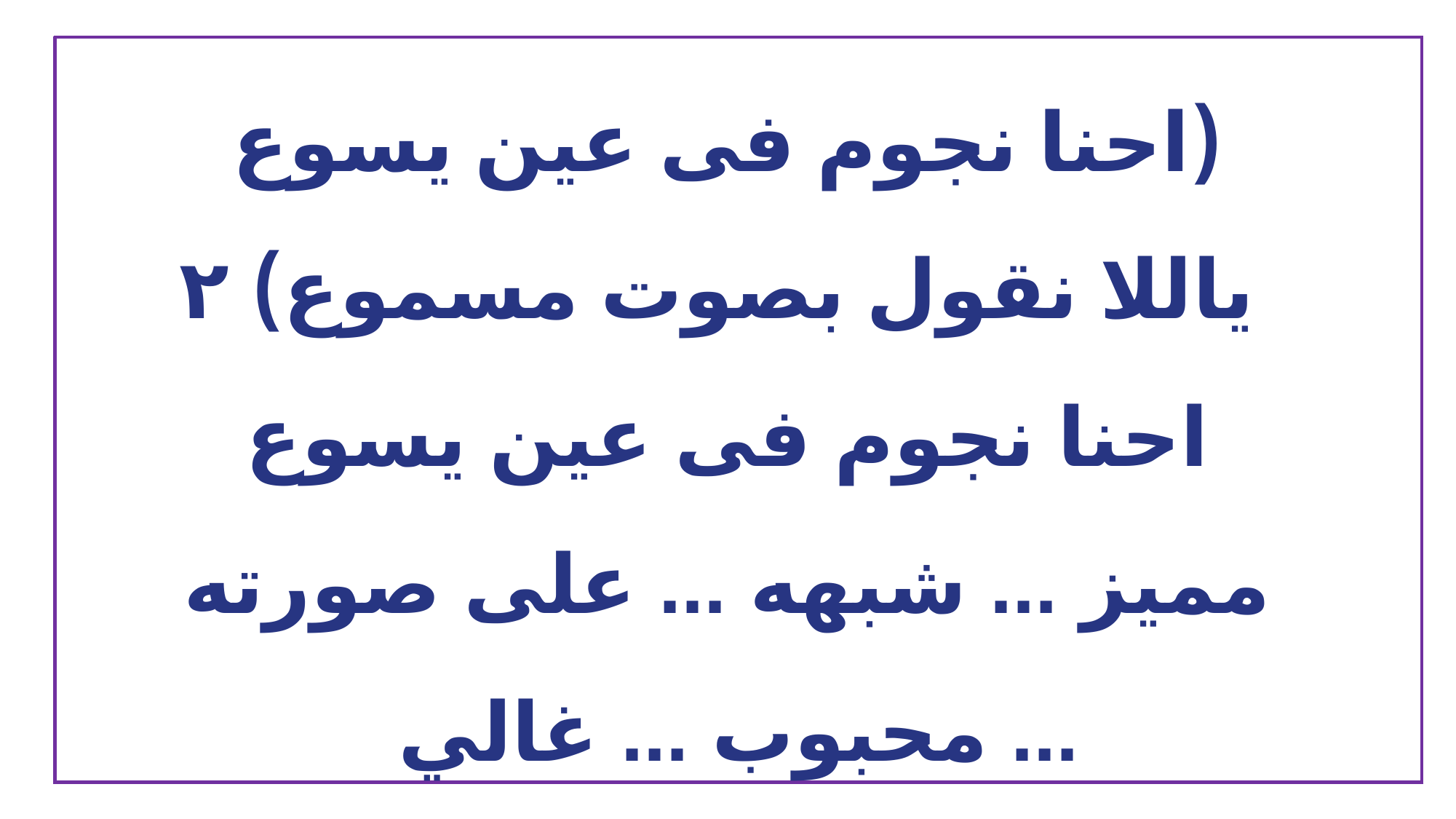

(احنا نجوم فى عين يسوع
 ياللا نقول بصوت مسموع) ٢
احنا نجوم فى عين يسوع
مميز ... شبهه ... على صورته
 ... محبوب ... غالي